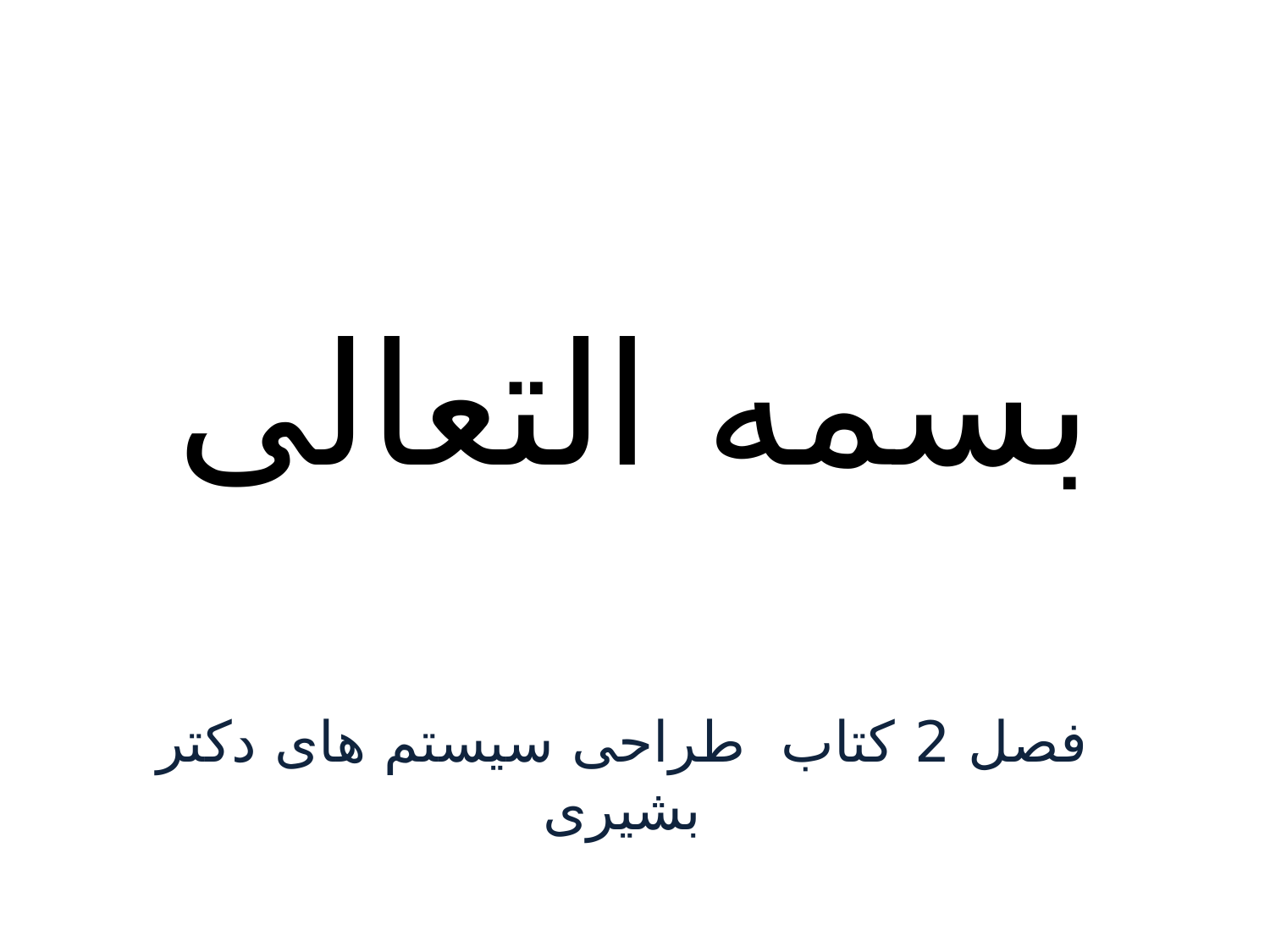

# بسمه التعالی

فصل 2 کتاب  طراحی سیستم های دکتر بشیری